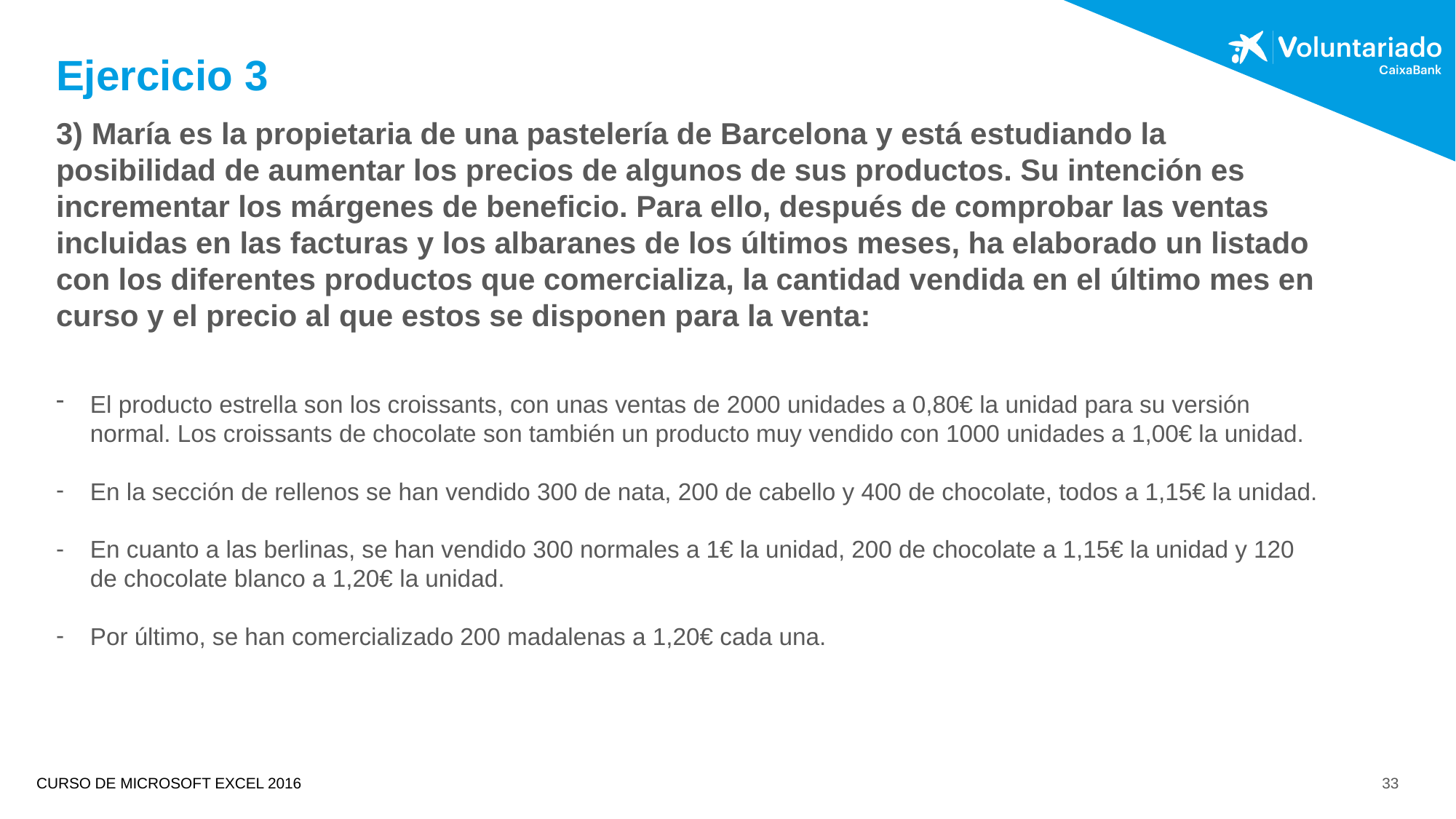

# Ejercicio 3
3) María es la propietaria de una pastelería de Barcelona y está estudiando la posibilidad de aumentar los precios de algunos de sus productos. Su intención es incrementar los márgenes de beneficio. Para ello, después de comprobar las ventas incluidas en las facturas y los albaranes de los últimos meses, ha elaborado un listado con los diferentes productos que comercializa, la cantidad vendida en el último mes en curso y el precio al que estos se disponen para la venta:
El producto estrella son los croissants, con unas ventas de 2000 unidades a 0,80€ la unidad para su versión normal. Los croissants de chocolate son también un producto muy vendido con 1000 unidades a 1,00€ la unidad.

En la sección de rellenos se han vendido 300 de nata, 200 de cabello y 400 de chocolate, todos a 1,15€ la unidad.

En cuanto a las berlinas, se han vendido 300 normales a 1€ la unidad, 200 de chocolate a 1,15€ la unidad y 120 de chocolate blanco a 1,20€ la unidad.

Por último, se han comercializado 200 madalenas a 1,20€ cada una.